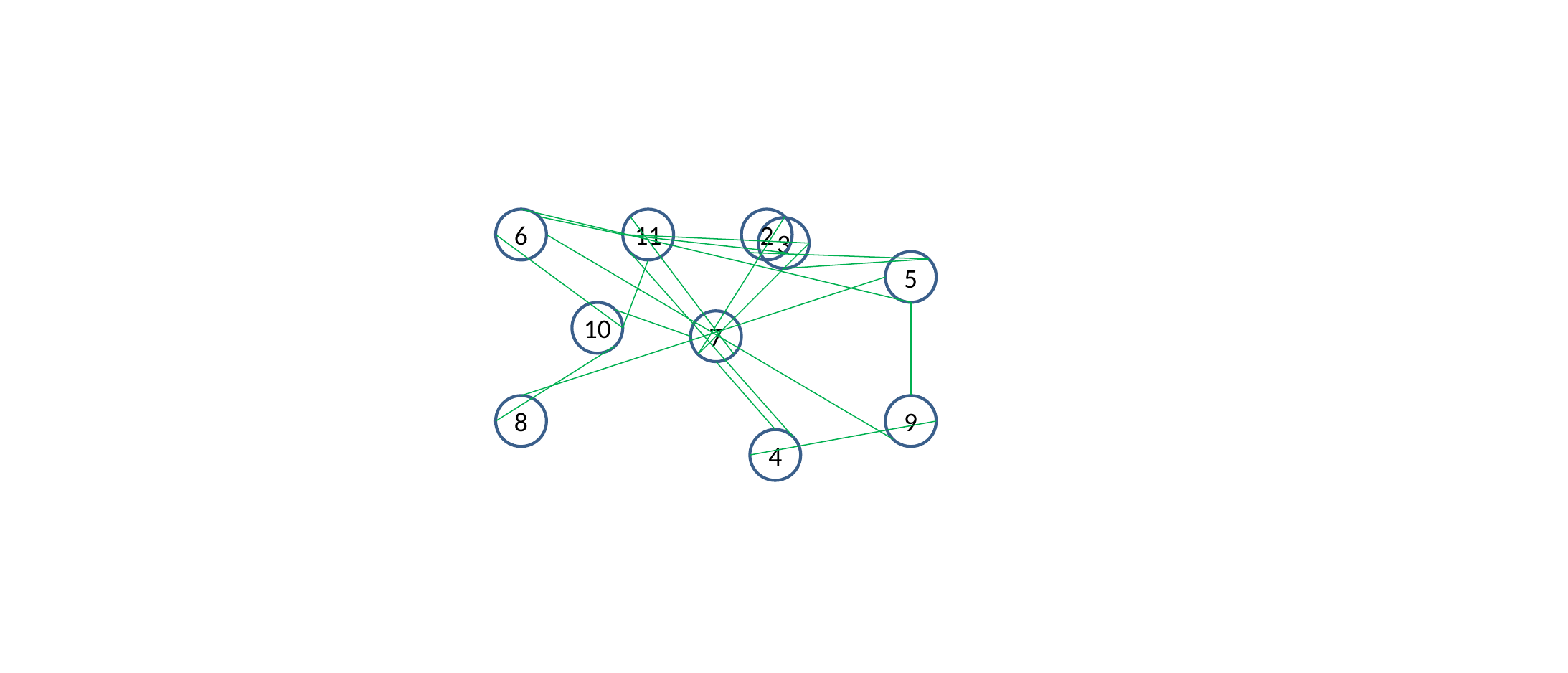

6
11
2
3
5
10
7
8
9
4